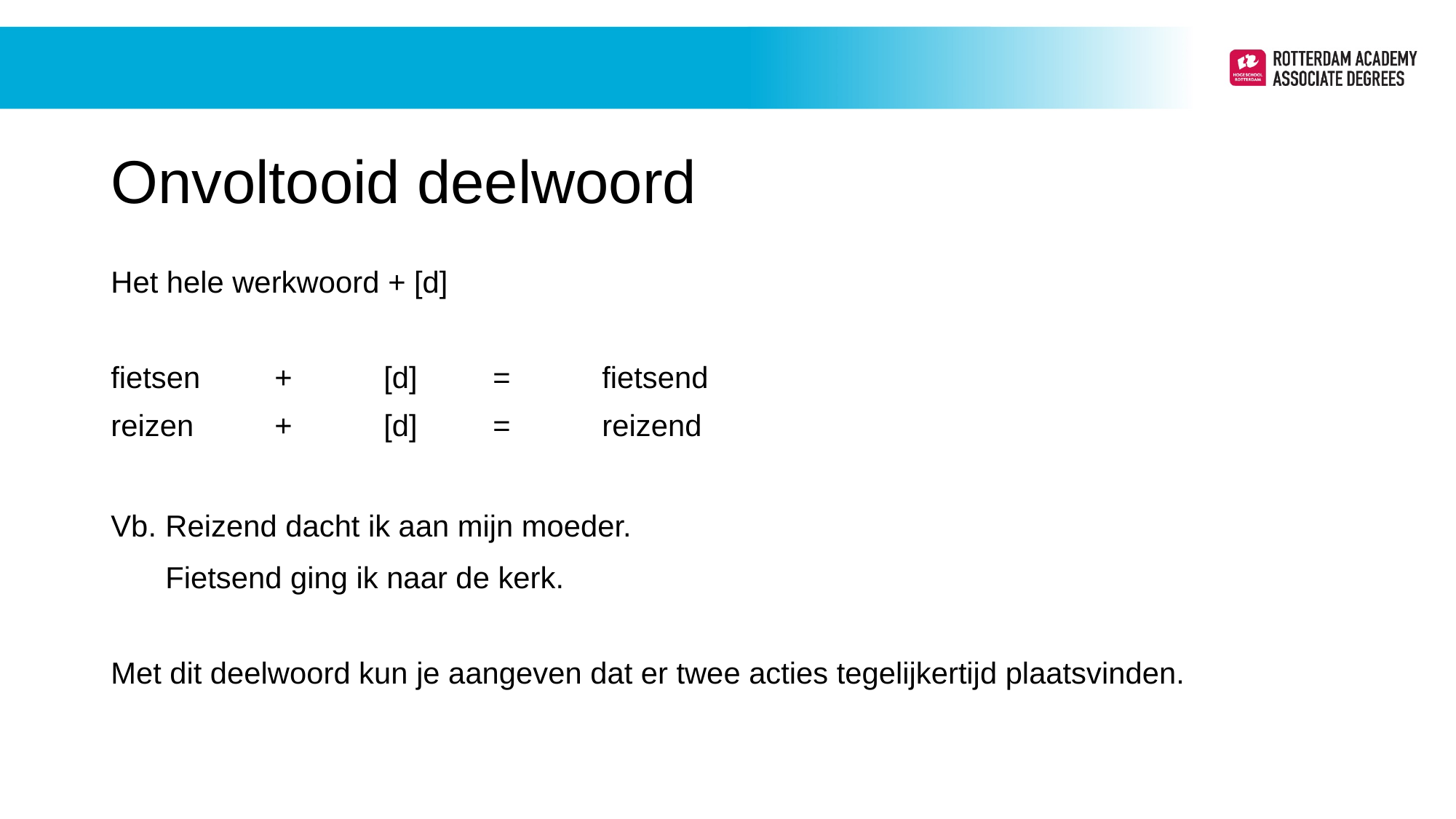

# Onvoltooid deelwoord
Het hele werkwoord + [d]

fietsen 	+ 	[d] 	= 	fietsend
reizen 	+ 	[d] 	= 	reizend

Vb. 	Reizend dacht ik aan mijn moeder.
	Fietsend ging ik naar de kerk.

Met dit deelwoord kun je aangeven dat er twee acties tegelijkertijd plaatsvinden.